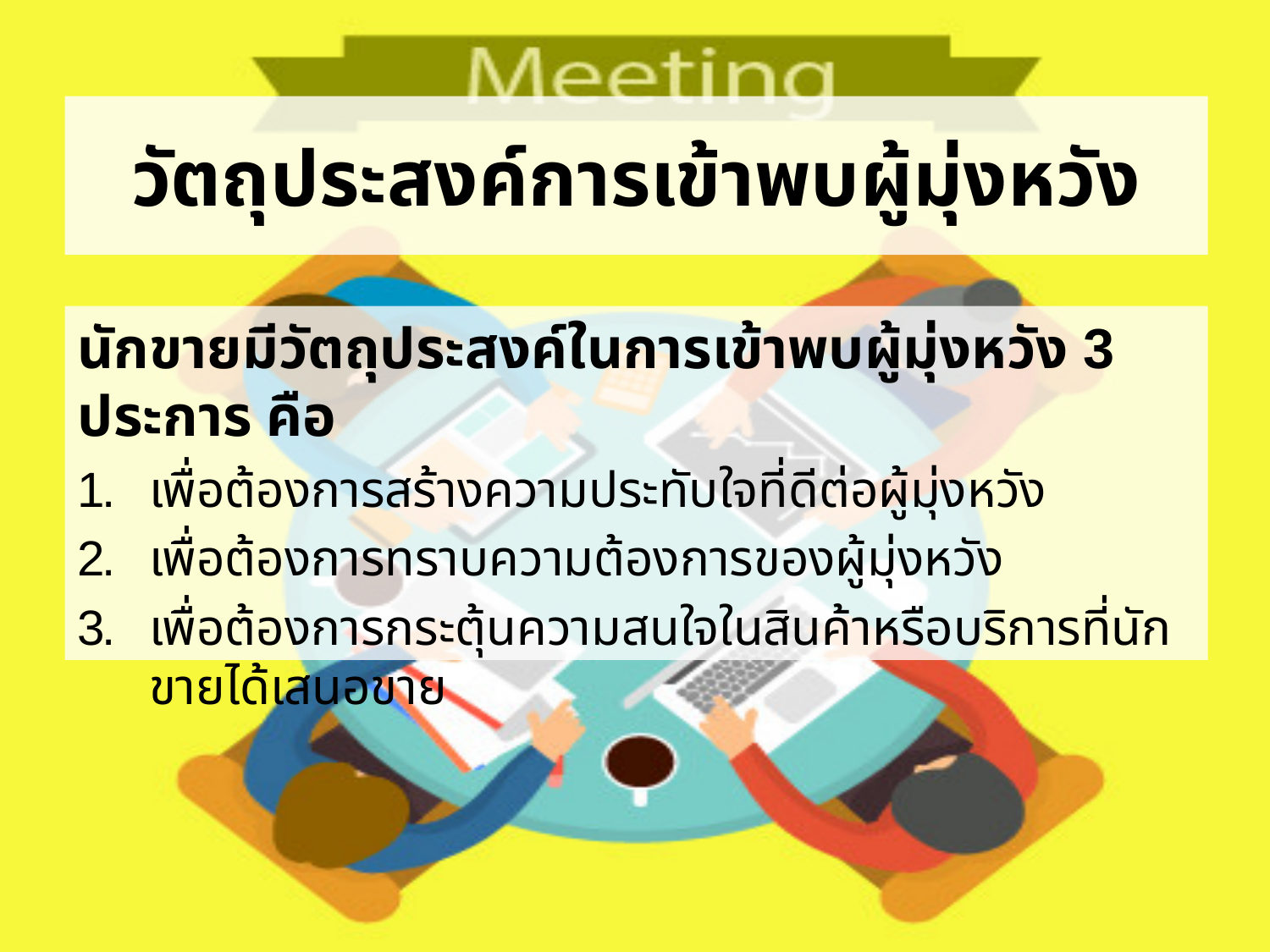

# วัตถุประสงค์การเข้าพบผู้มุ่งหวัง
นักขายมีวัตถุประสงค์ในการเข้าพบผู้มุ่งหวัง 3 ประการ คือ
เพื่อต้องการสร้างความประทับใจที่ดีต่อผู้มุ่งหวัง
เพื่อต้องการทราบความต้องการของผู้มุ่งหวัง
เพื่อต้องการกระตุ้นความสนใจในสินค้าหรือบริการที่นักขายได้เสนอขาย